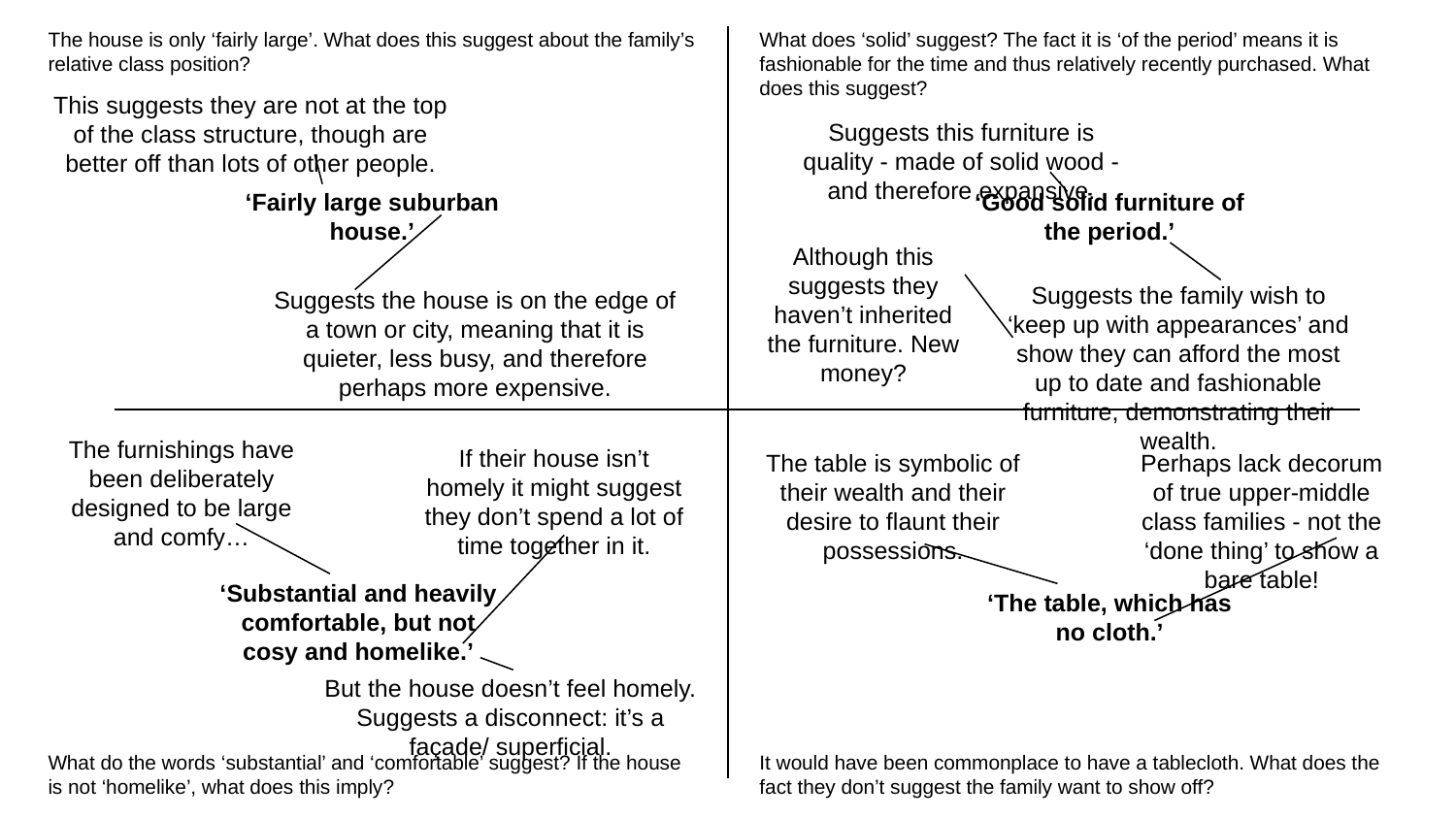

The house is only ‘fairly large’. What does this suggest about the family’s relative class position?
What does ‘solid’ suggest? The fact it is ‘of the period’ means it is fashionable for the time and thus relatively recently purchased. What does this suggest?
This suggests they are not at the top of the class structure, though are better off than lots of other people.
Suggests this furniture is quality - made of solid wood - and therefore expansive.
‘Fairly large suburban house.’
‘Good solid furniture of the period.’
Although this suggests they haven’t inherited the furniture. New money?
Suggests the family wish to ‘keep up with appearances’ and show they can afford the most up to date and fashionable furniture, demonstrating their wealth.
Suggests the house is on the edge of a town or city, meaning that it is quieter, less busy, and therefore perhaps more expensive.
The furnishings have been deliberately designed to be large and comfy…
If their house isn’t homely it might suggest they don’t spend a lot of time together in it.
The table is symbolic of their wealth and their desire to flaunt their possessions.
Perhaps lack decorum of true upper-middle class families - not the ‘done thing’ to show a bare table!
‘Substantial and heavily comfortable, but not cosy and homelike.’
‘The table, which has no cloth.’
But the house doesn’t feel homely. Suggests a disconnect: it’s a façade/ superficial.
What do the words ‘substantial’ and ‘comfortable’ suggest? If the house is not ‘homelike’, what does this imply?
It would have been commonplace to have a tablecloth. What does the fact they don’t suggest the family want to show off?